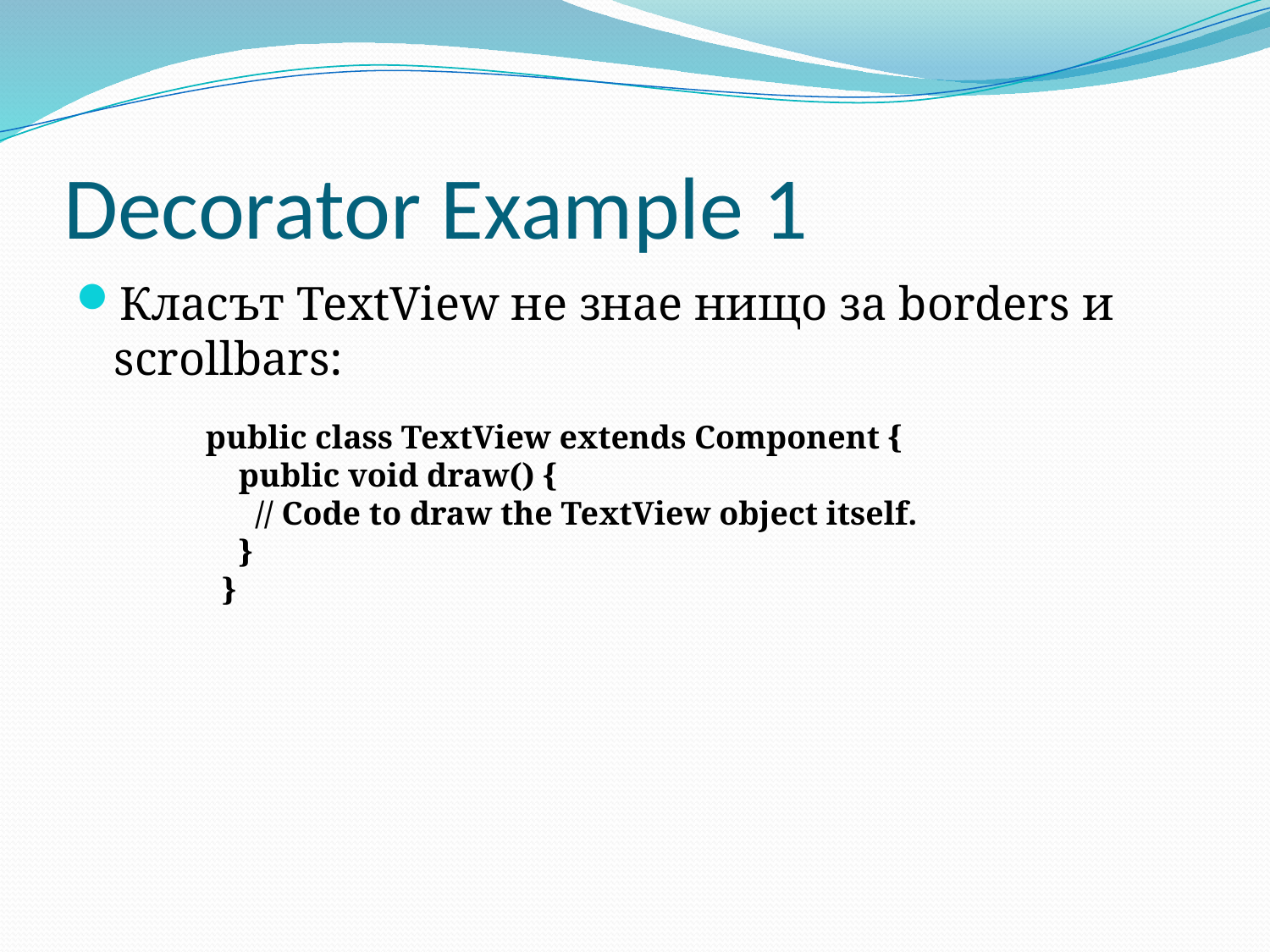

# Decorator Example 1
Класът TextView не знае нищо за borders и scrollbars:
 public class TextView extends Component {
     public void draw() {
       // Code to draw the TextView object itself.
     }
   }